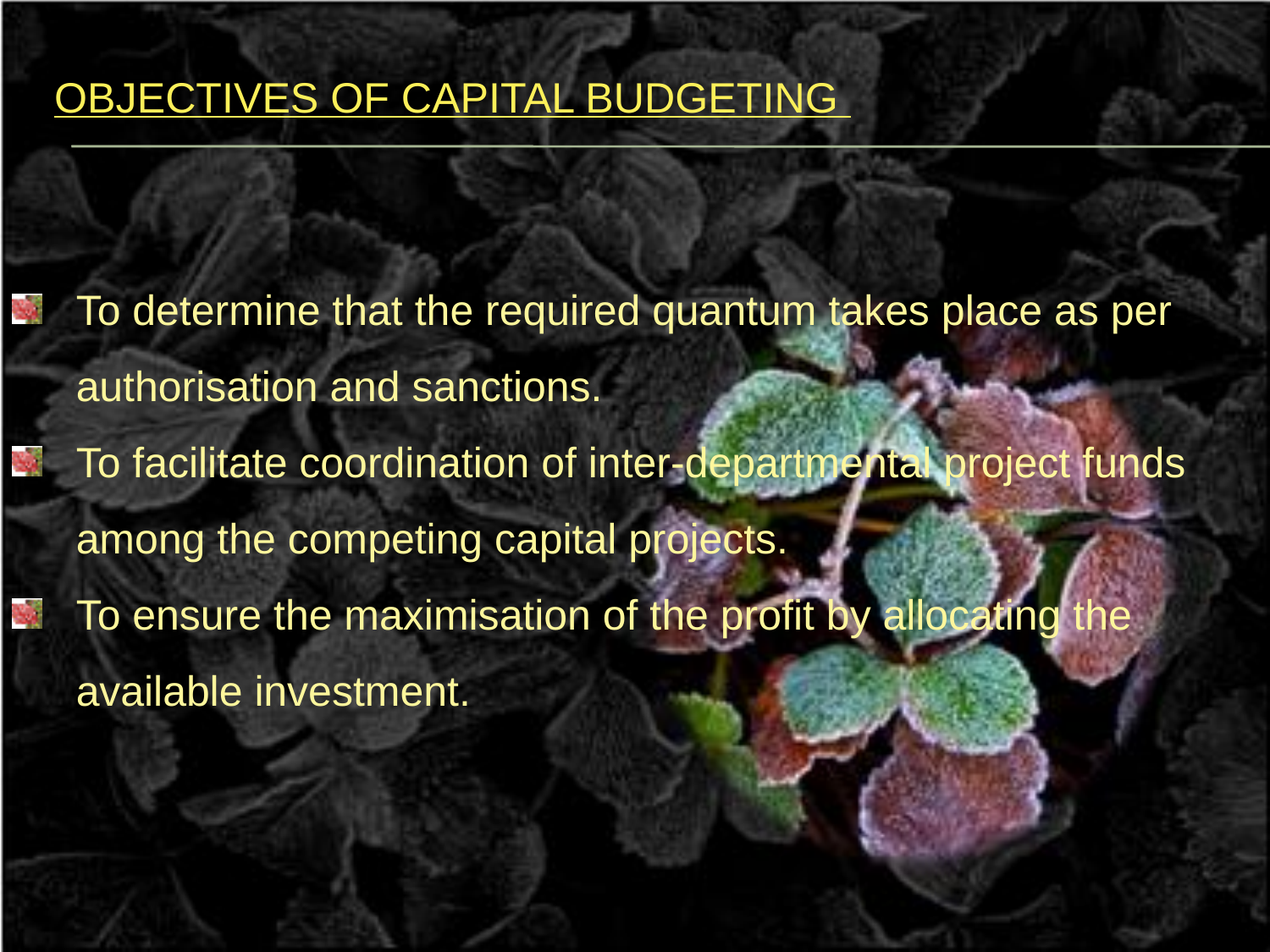

# OBJECTIVES OF capital budgeting

To determine that the required quantum takes place as per authorisation and sanctions.
To facilitate coordination of inter-departmental project funds among the competing capital projects.
To ensure the maximisation of the profit by allocating the available investment.